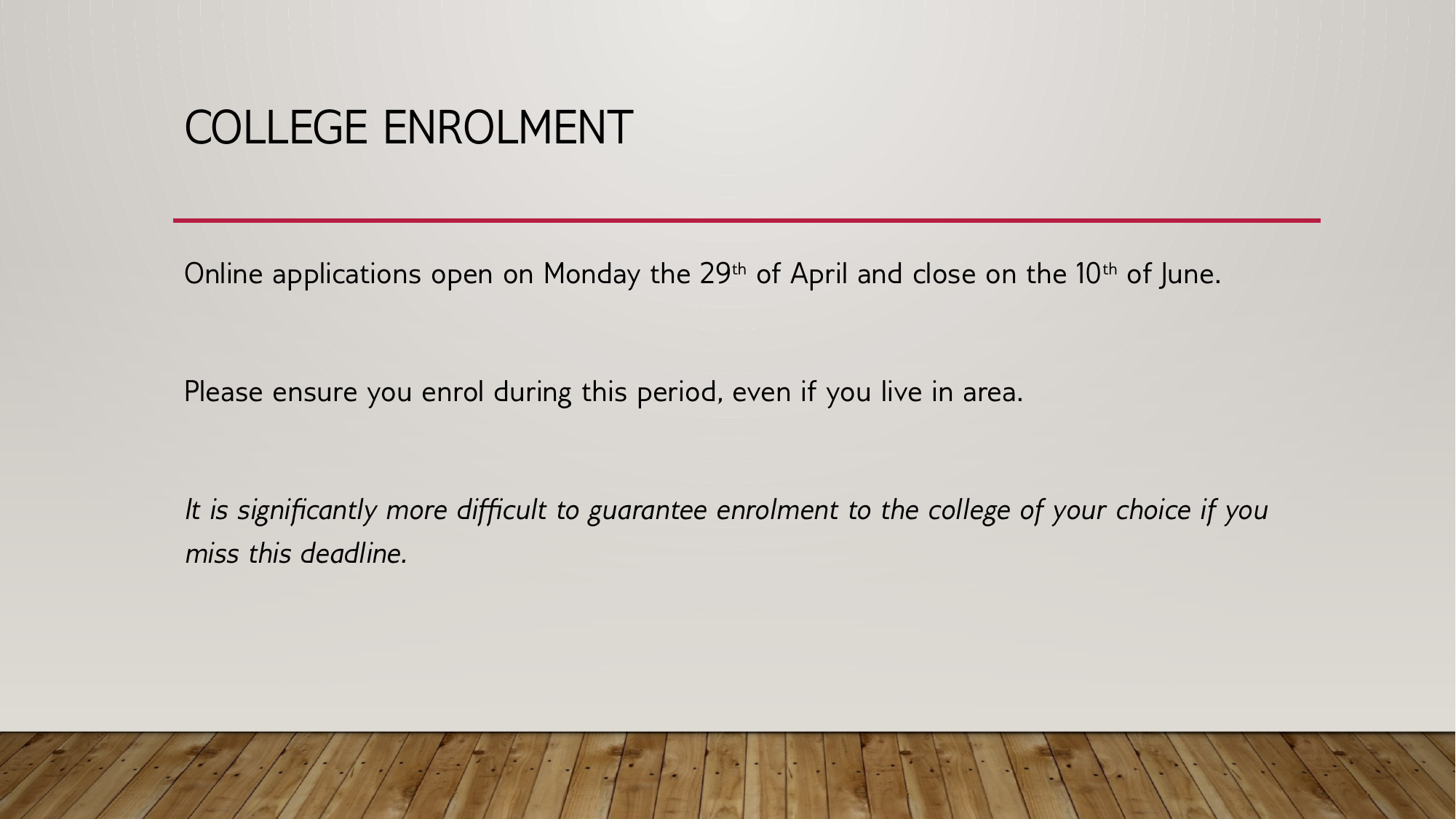

# College Enrolment
Online applications open on Monday the 29th of April and close on the 10th of June.

Please ensure you enrol during this period, even if you live in area.

It is significantly more difficult to guarantee enrolment to the college of your choice if you miss this deadline.